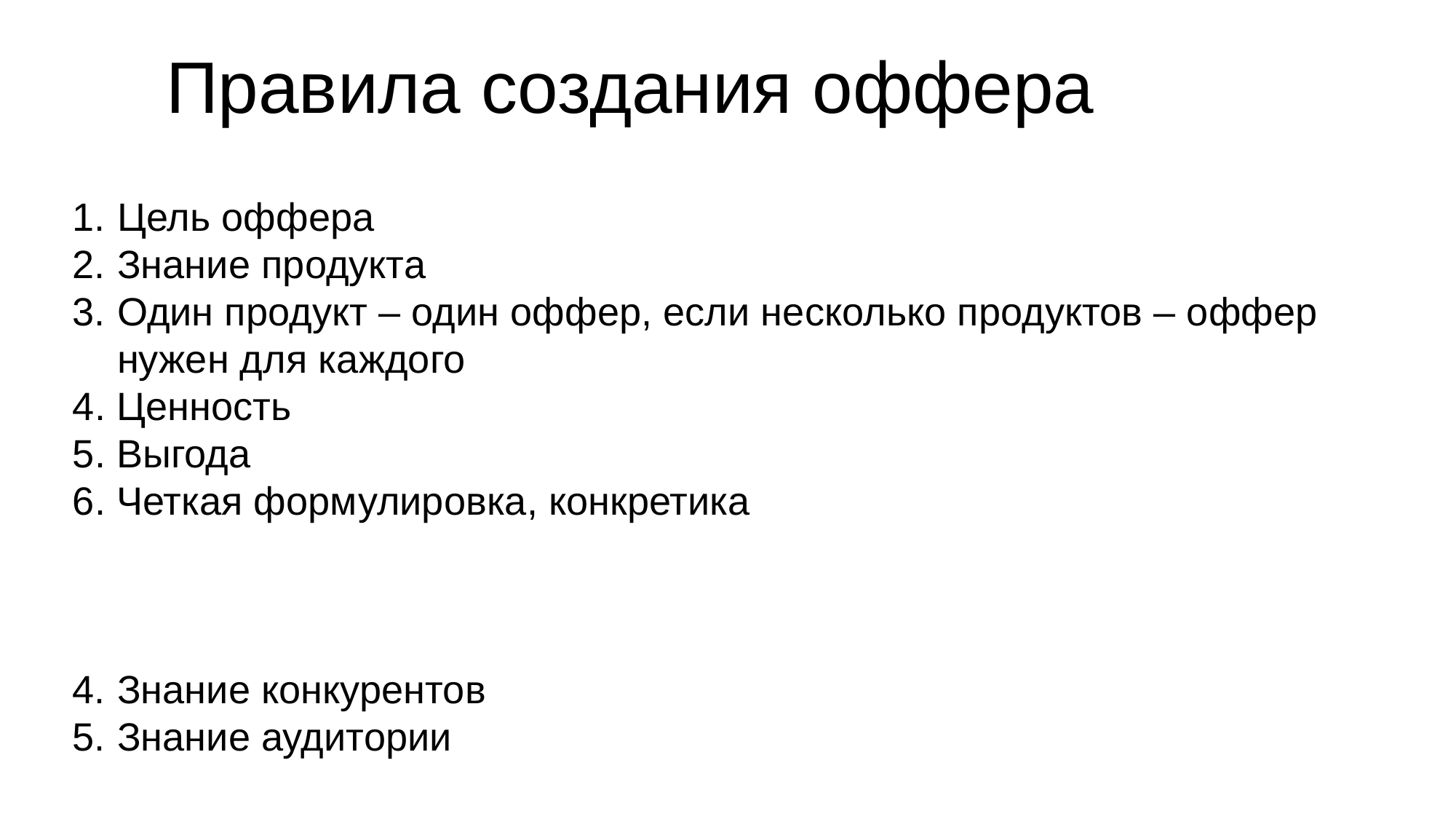

# Правила создания оффера
Цель оффера
Знание продукта
Один продукт – один оффер, если несколько продуктов – оффер нужен для каждого
4. Ценность
5. Выгода
6. Четкая формулировка, конкретика

Знание конкурентов
Знание аудитории